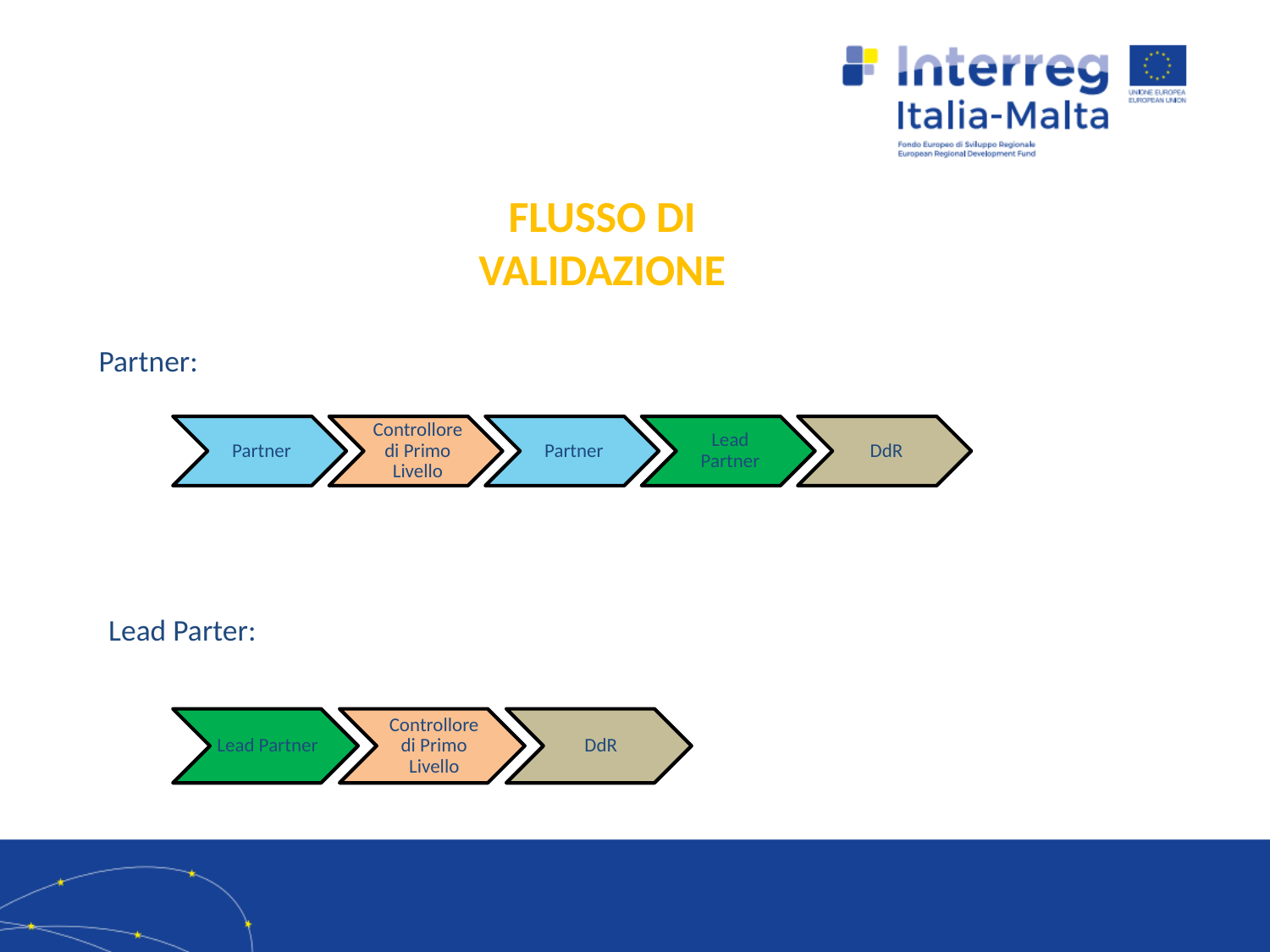

FLUSSO DI VALIDAZIONE
Partner:
Partner
Controllore di Primo Livello
Partner
Lead Partner
DdR
Lead Parter:
Lead Partner
Controllore di Primo Livello
DdR